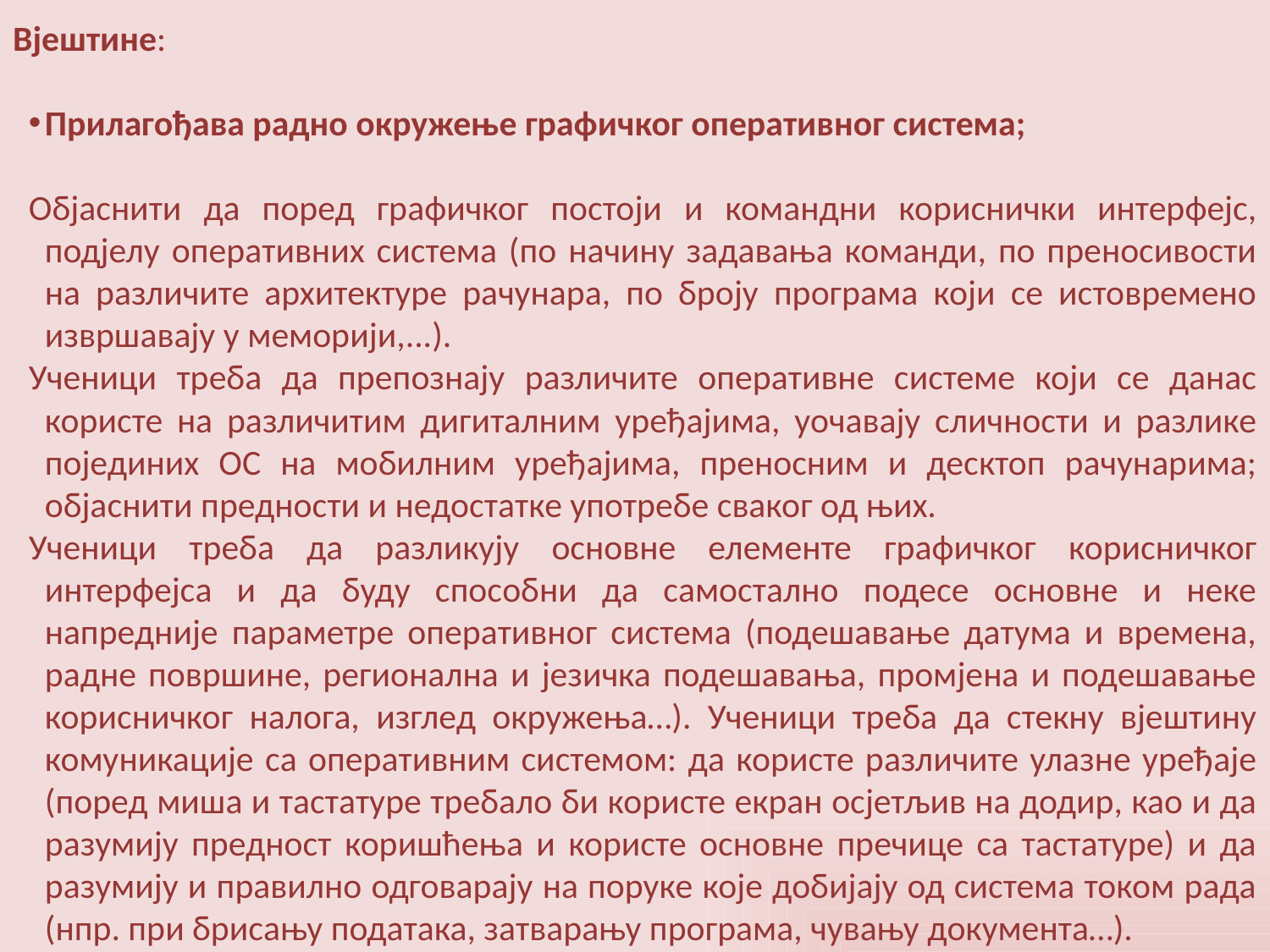

Вјештине:

Прилагођава радно окружење графичког оперативног система;

Објаснити да поред графичког постоји и командни кориснички интерфејс, подјелу оперативних система (по начину задавања команди, по преносивости на различите архитектуре рачунара, по броју програма који се истовремено извршавају у меморији,...).
Ученици треба да препознају различите оперативне системе који се данас користе на различитим дигиталним уређајима, уочавају сличности и разлике појединих ОС на мобилним уређајима, преносним и десктоп рачунарима; објаснити предности и недостатке употребе сваког од њих.
Ученици треба да разликују основне елементе графичког корисничког интерфејса и да буду способни да самостално подесе основне и неке напредније параметре оперативног система (подешавање датума и времена, радне површине, регионална и језичка подешавања, промјена и подешавање корисничког налога, изглед окружења…). Ученици треба да стекну вјештину комуникације са оперативним системом: да користе различите улазне уређаје (поред миша и тастатуре требало би користе екран осјетљив на додир, као и да разумију предност коришћења и користе основне пречице са тастатуре) и да разумију и правилно одговарају на поруке које добијају од система током рада (нпр. при брисању података, затварању програма, чувању документа…).